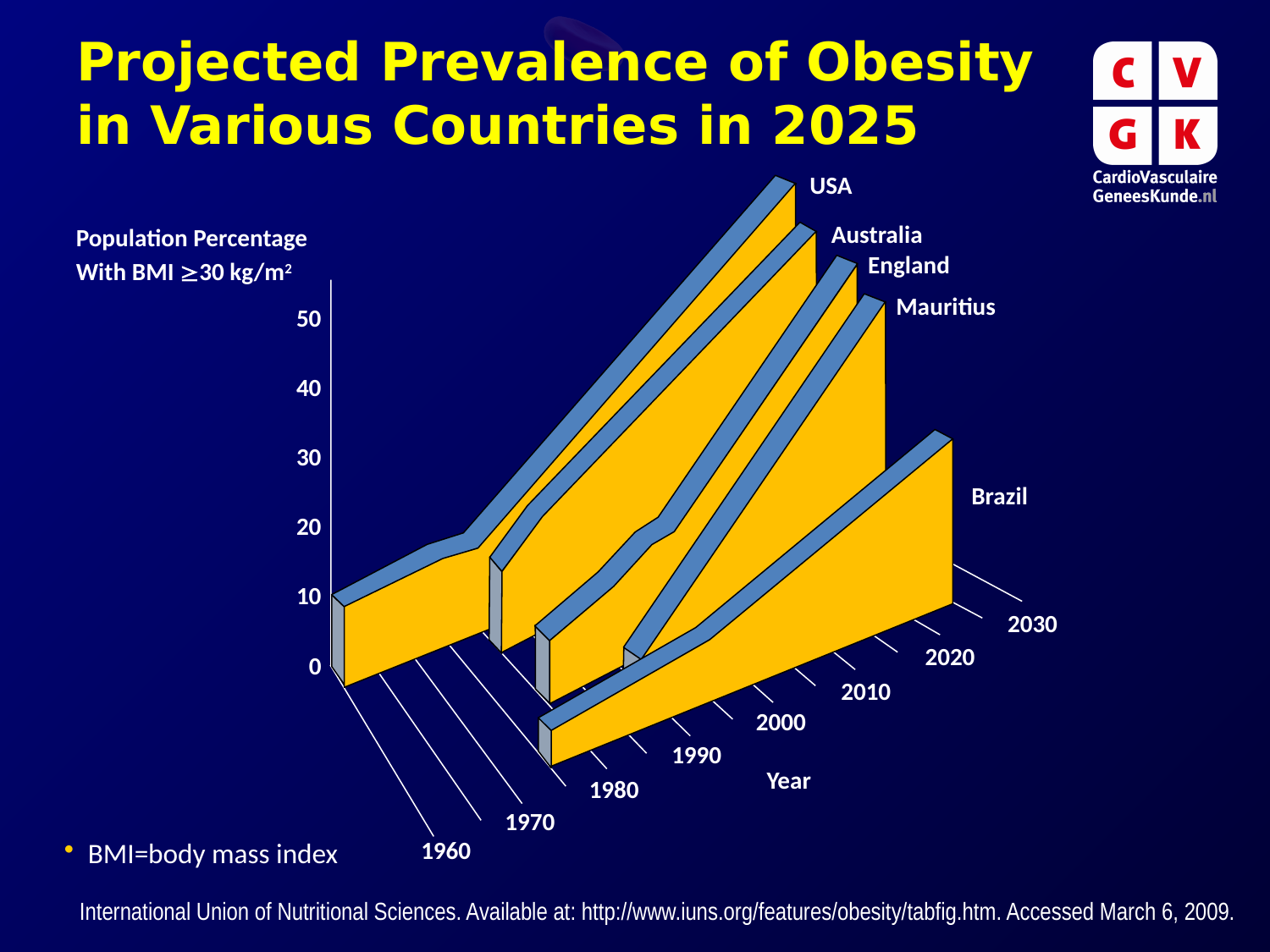

Projected Prevalence of Obesity in Various Countries in 2025
USA

Australia
Population Percentage
With BMI ≥30 kg/m2

England

Mauritius
50

40
30

Brazil

20

10

2030

2020
0

2010

2000

1990
Year
1980
1970
1960
BMI=body mass index
International Union of Nutritional Sciences. Available at: http://www.iuns.org/features/obesity/tabfig.htm. Accessed March 6, 2009.